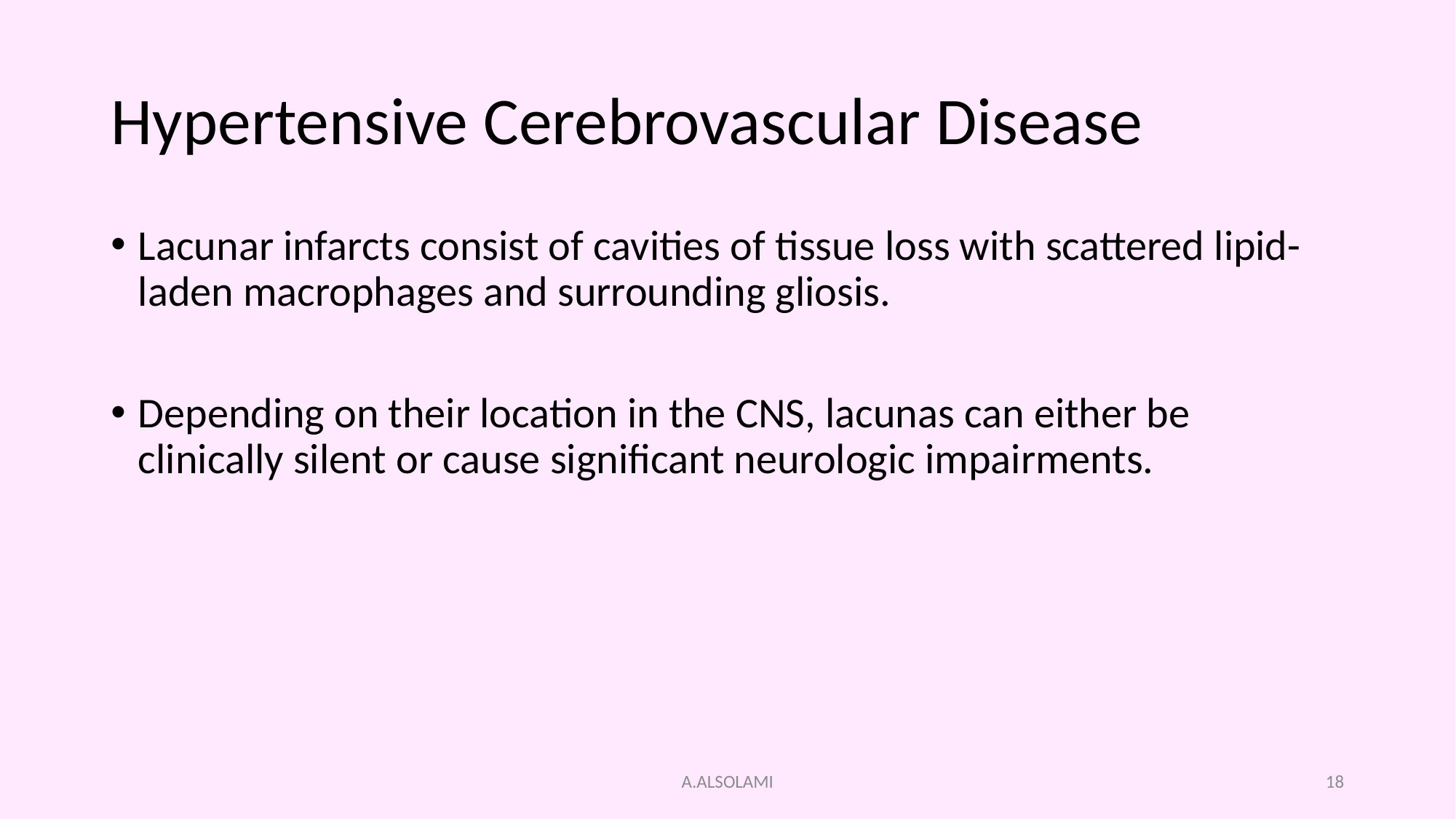

# Hypertensive Cerebrovascular Disease
Lacunar infarcts consist of cavities of tissue loss with scattered lipid-laden macrophages and surrounding gliosis.

Depending on their location in the CNS, lacunas can either be clinically silent or cause significant neurologic impairments.

A.ALSOLAMI
18